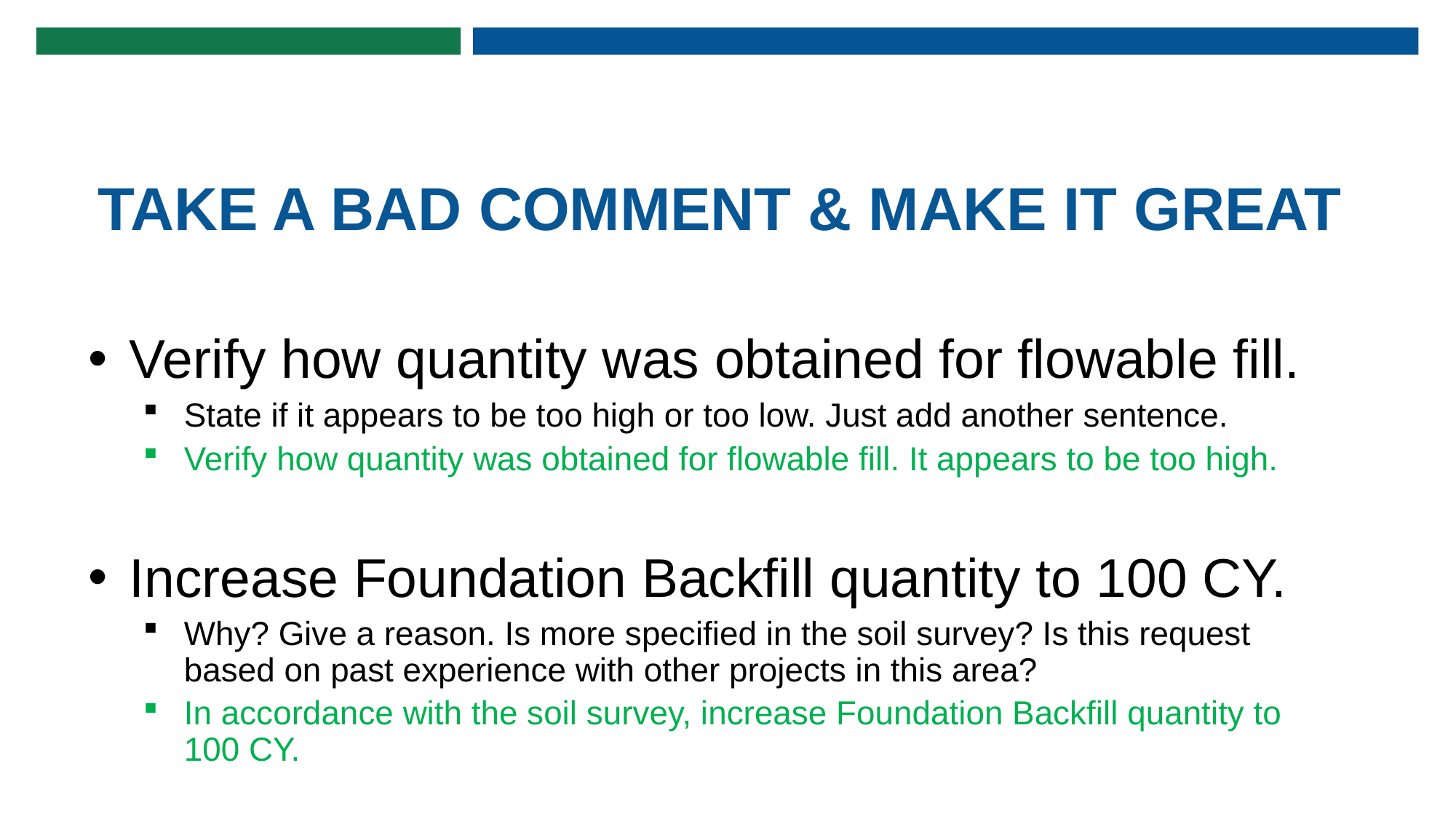

# TAKE A BAD COMMENT & MAKE IT GREAT
Verify how quantity was obtained for flowable fill.
State if it appears to be too high or too low. Just add another sentence.
Verify how quantity was obtained for flowable fill. It appears to be too high.

Increase Foundation Backfill quantity to 100 CY.
Why? Give a reason. Is more specified in the soil survey? Is this request based on past experience with other projects in this area?
In accordance with the soil survey, increase Foundation Backfill quantity to 100 CY.